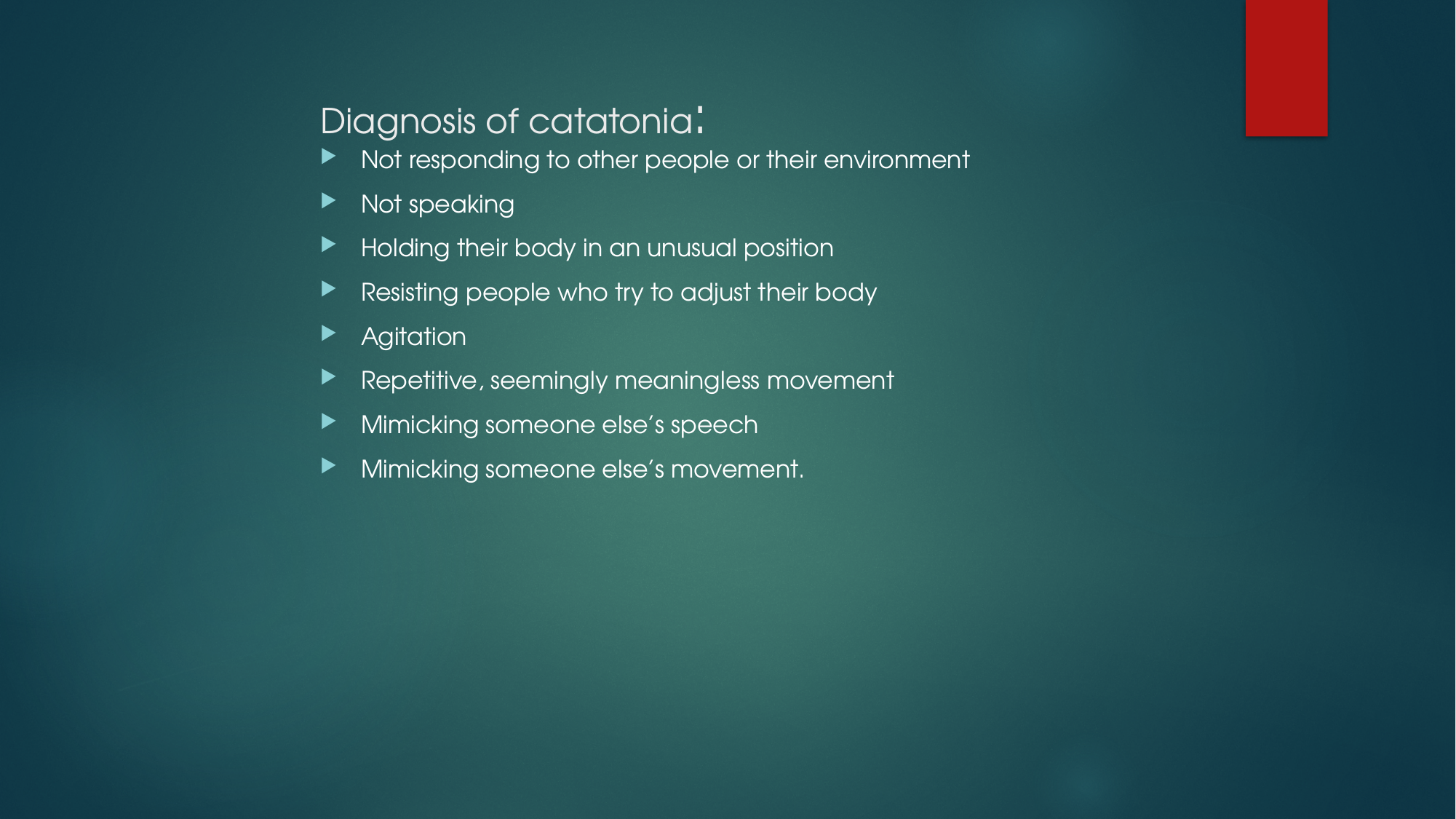

# Diagnosis of catatonia:
Not responding to other people or their environment
Not speaking
Holding their body in an unusual position
Resisting people who try to adjust their body
Agitation
Repetitive, seemingly meaningless movement
Mimicking someone else’s speech
Mimicking someone else’s movement.